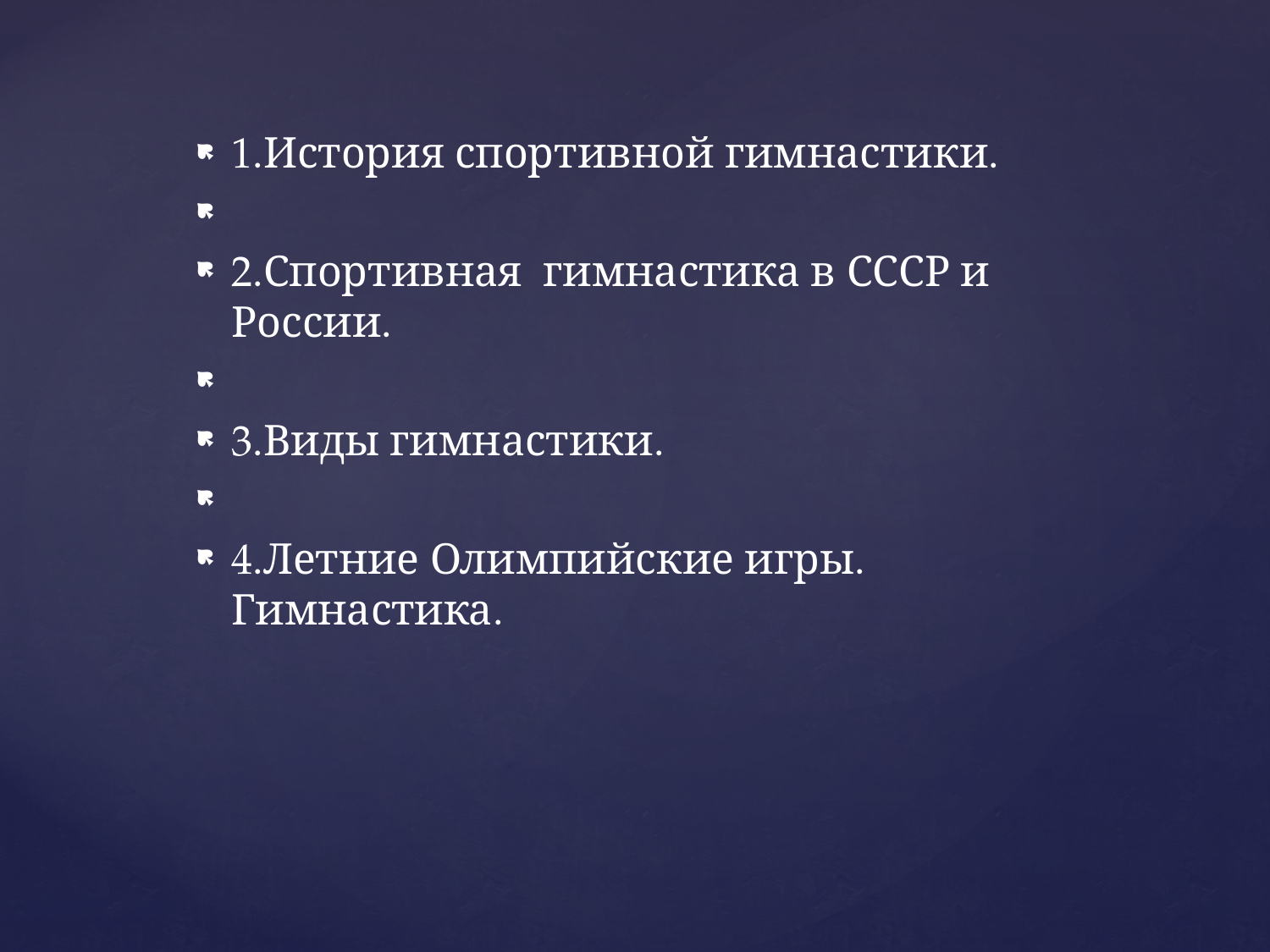

1.История спортивной гимнастики.

2.Спортивная  гимнастика в СССР и России.

3.Виды гимнастики.

4.Летние Олимпийские игры. Гимнастика.

#